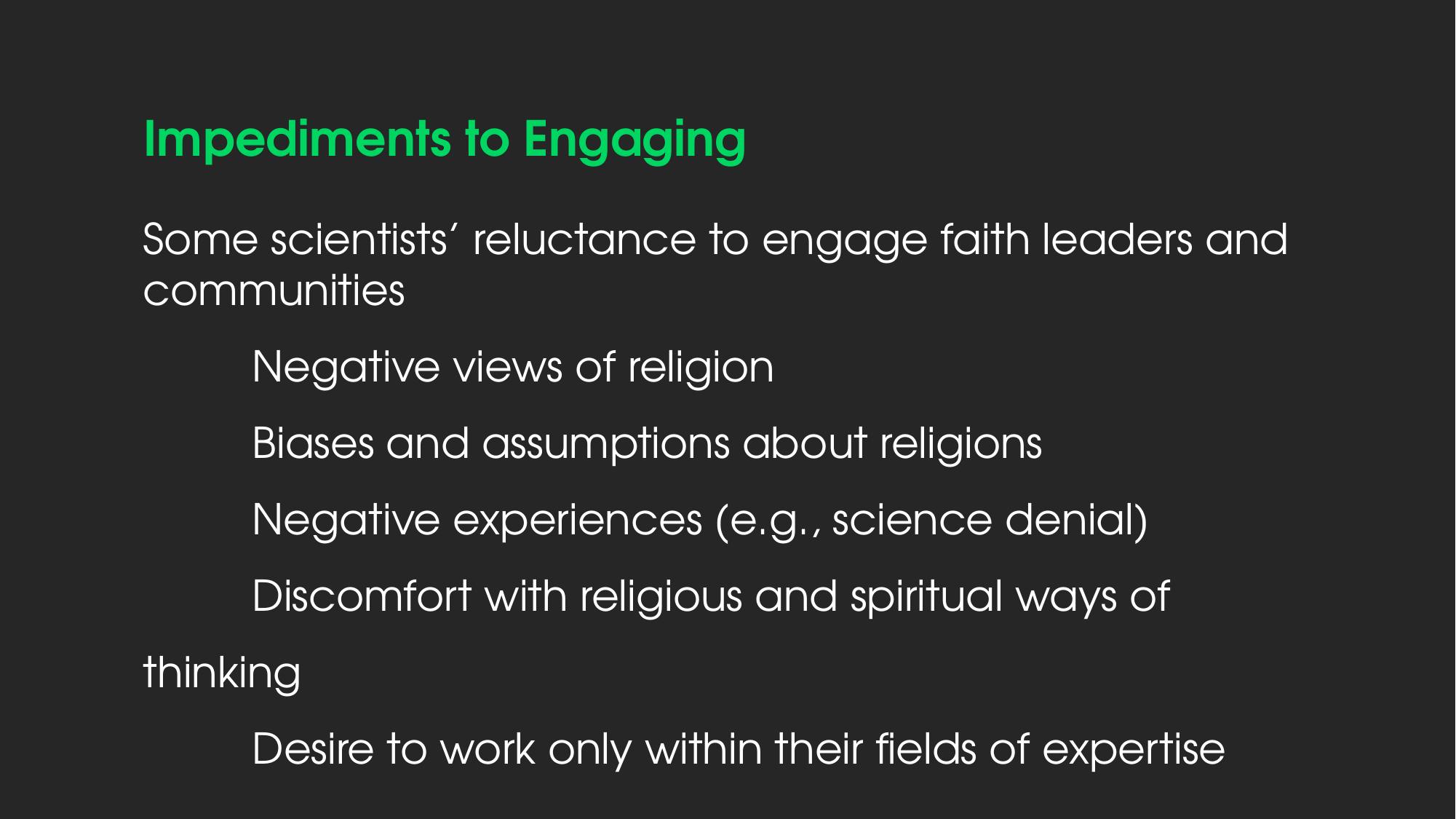

Impediments to Engaging
Some scientists’ reluctance to engage faith leaders and communities
	Negative views of religion
	Biases and assumptions about religions
	Negative experiences (e.g., science denial)
	Discomfort with religious and spiritual ways of thinking
	Desire to work only within their fields of expertise